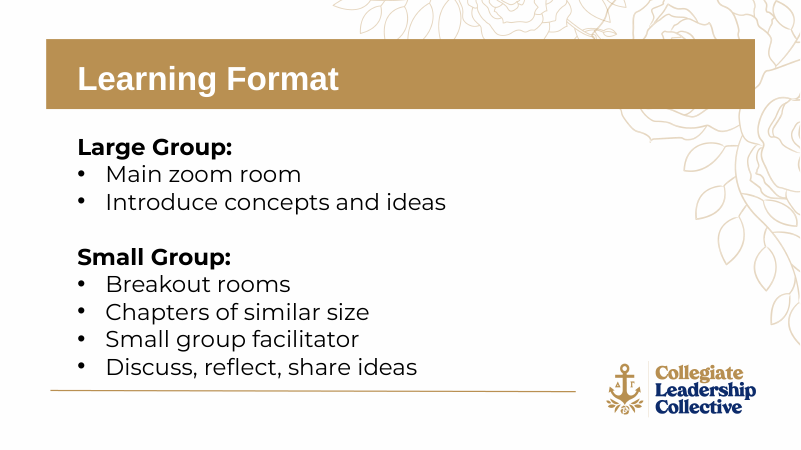

Learning Format
Large Group:
Main zoom room
Introduce concepts and ideas

Small Group:
Breakout rooms
Chapters of similar size
Small group facilitator
Discuss, reflect, share ideas